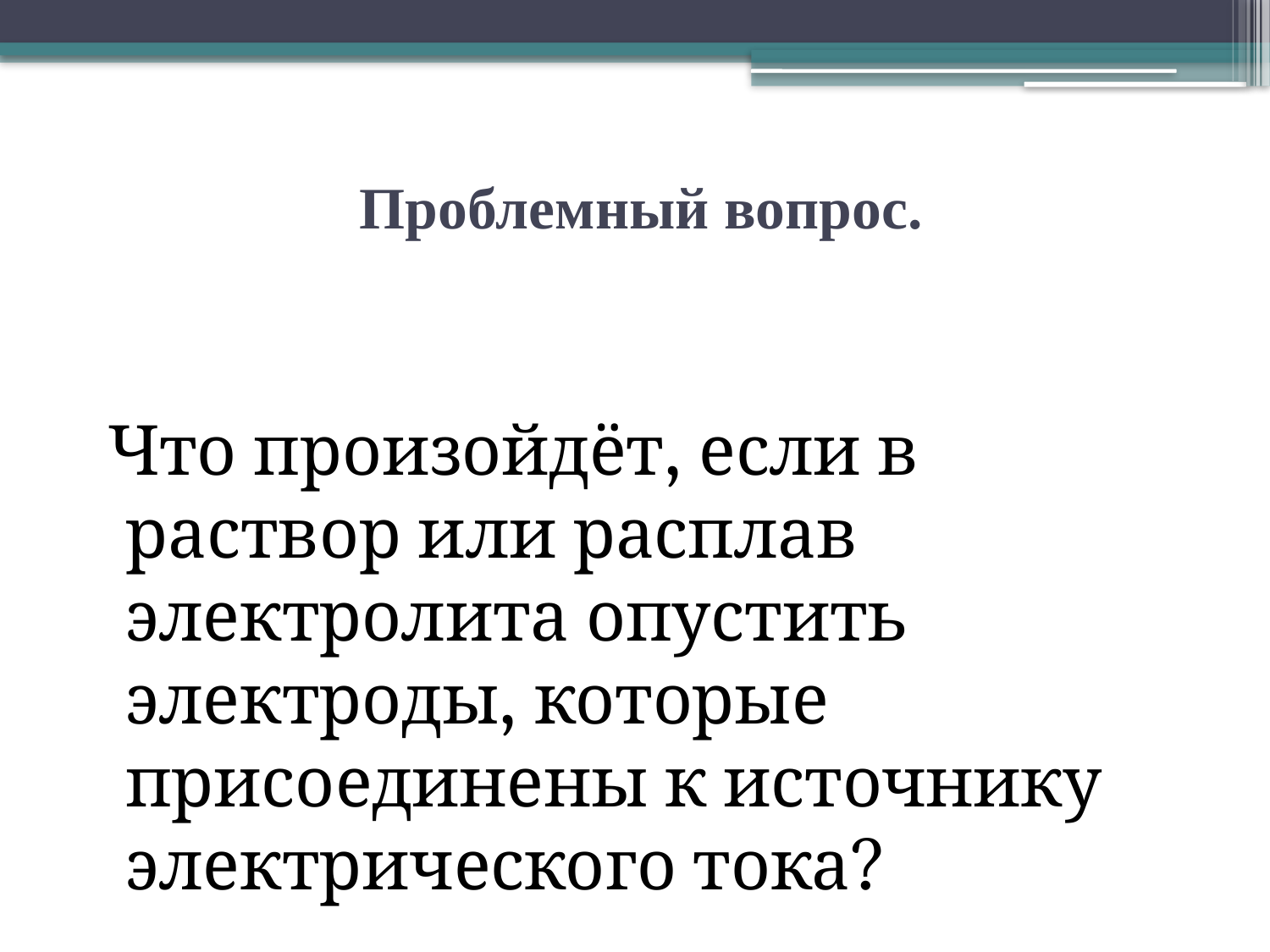

# Проблемный вопрос.

 Что произойдёт, если в раствор или расплав электролита опустить электроды, которые присоединены к источнику электрического тока?